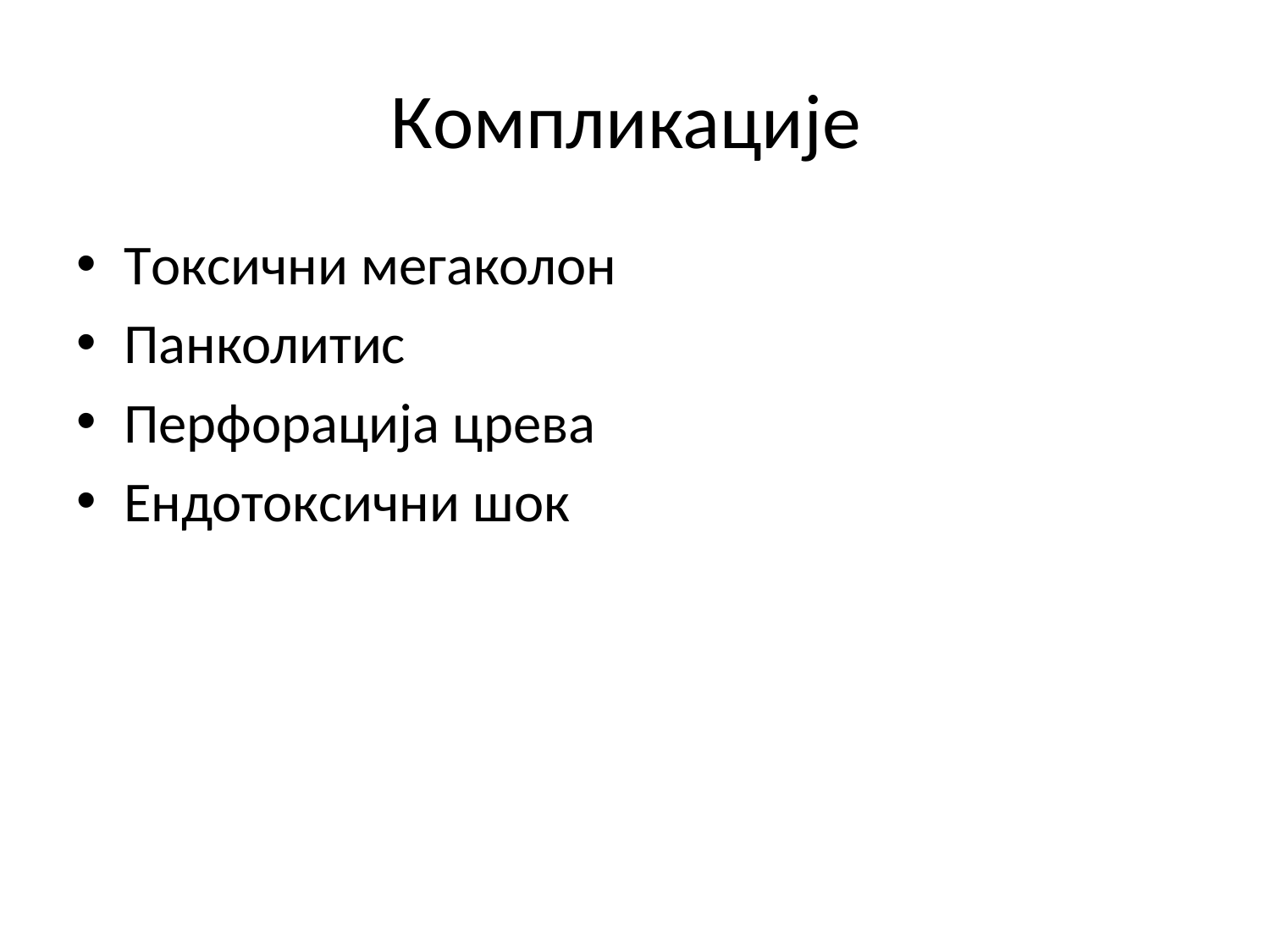

# Компликације
Токсични мегаколон
Панколитис
Перфорација црева
Ендотоксични шок